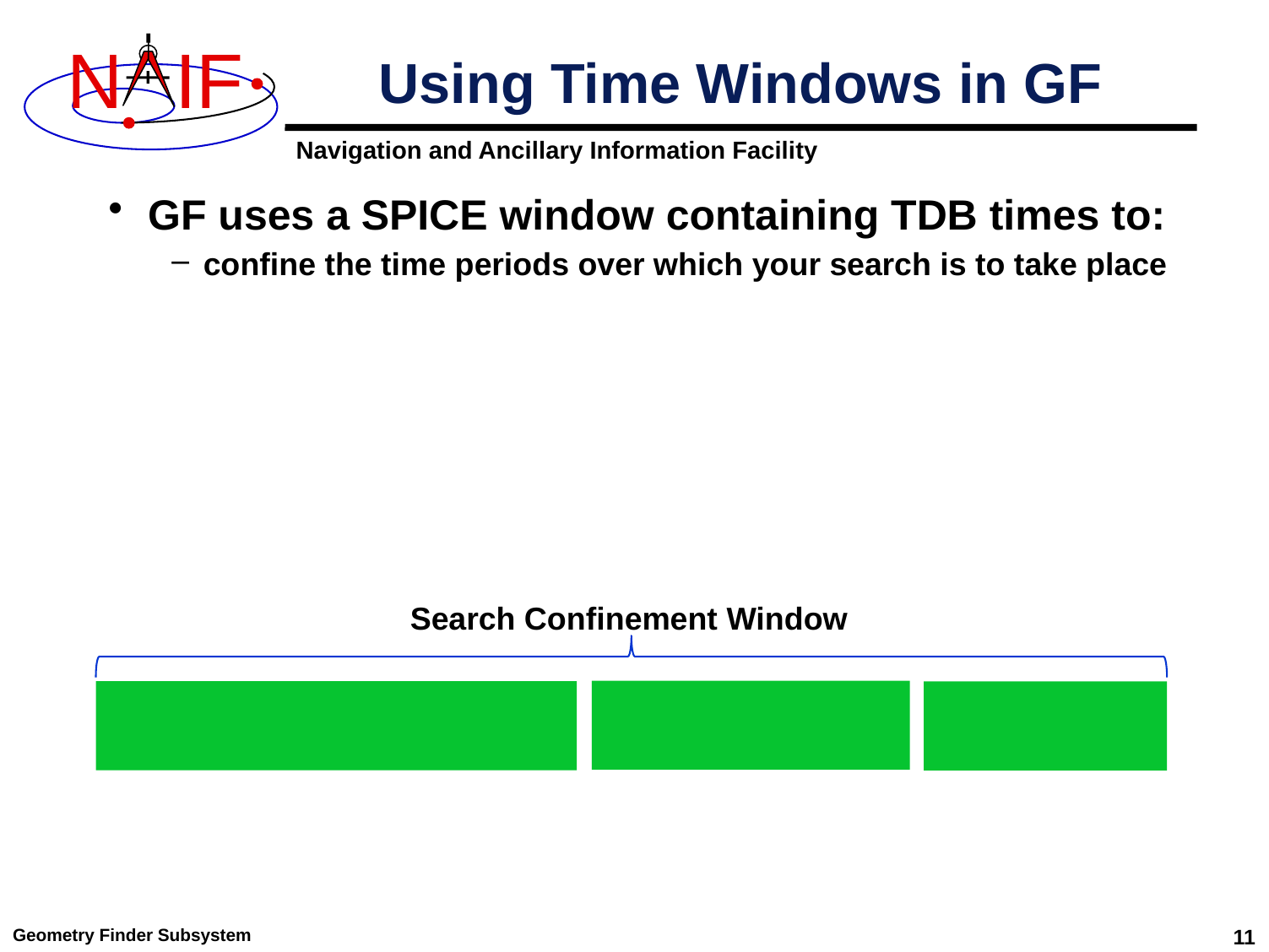

# Using Time Windows in GF

GF uses a SPICE window containing TDB times to:
confine the time periods over which your search is to take place
Search Confinement Window

Geometry Finder Subsystem
11